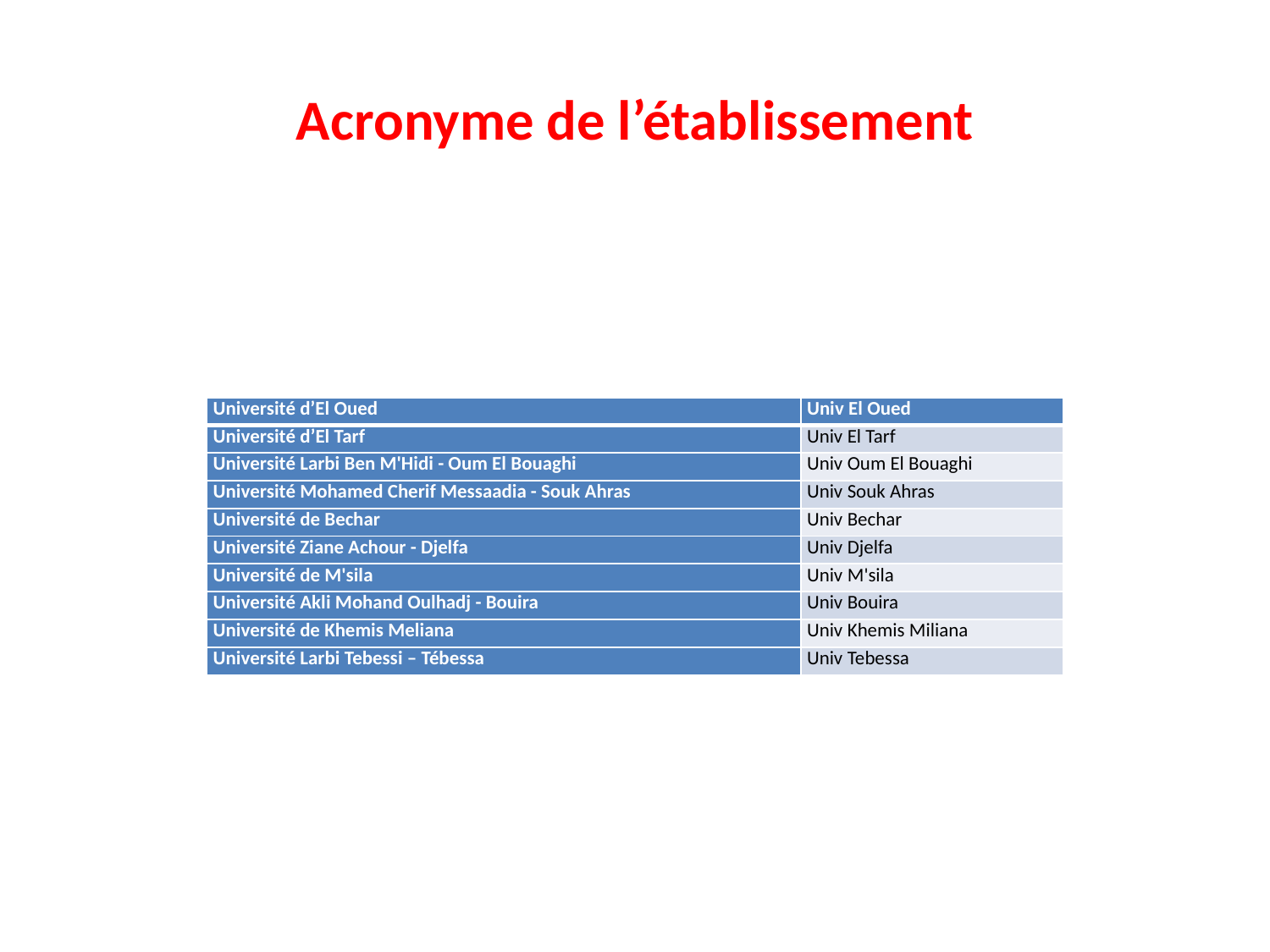

# Acronyme de l’établissement
| Université d’El Oued | Univ El Oued |
| --- | --- |
| Université d’El Tarf | Univ El Tarf |
| Université Larbi Ben M'Hidi - Oum El Bouaghi | Univ Oum El Bouaghi |
| Université Mohamed Cherif Messaadia - Souk Ahras | Univ Souk Ahras |
| Université de Bechar | Univ Bechar |
| Université Ziane Achour - Djelfa | Univ Djelfa |
| Université de M'sila | Univ M'sila |
| Université Akli Mohand Oulhadj - Bouira | Univ Bouira |
| Université de Khemis Meliana | Univ Khemis Miliana |
| Université Larbi Tebessi – Tébessa | Univ Tebessa |